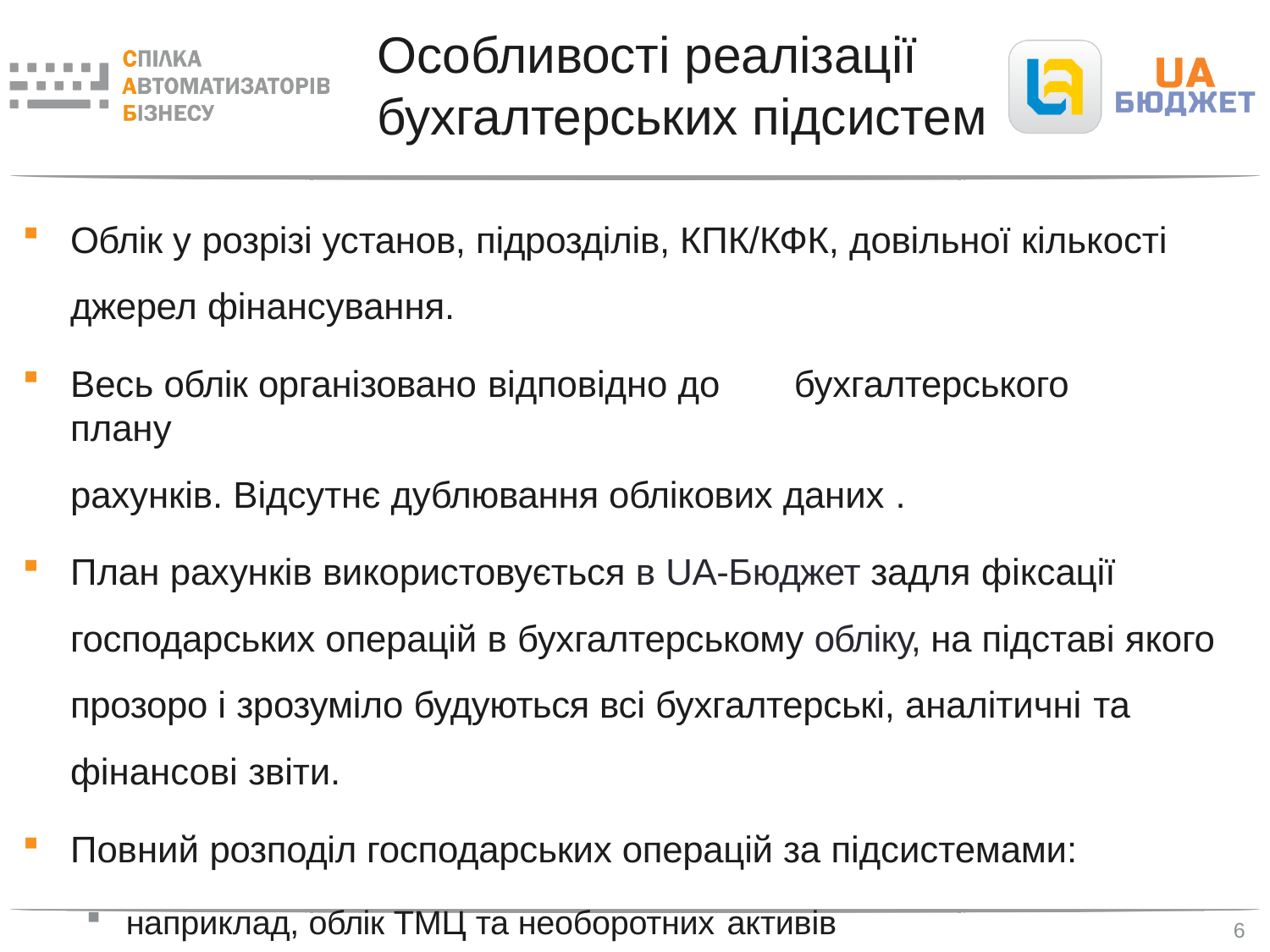

# Особливості реалізації  бухгалтерських підсистем

Облік у розрізі установ, підрозділів, КПК/КФК, довільної кількості  джерел фінансування.
Весь облік організовано відповідно до	бухгалтерського плану
рахунків. Відсутнє дублювання облікових даних .
План рахунків використовується в UA-Бюджет задля фіксації  господарських операцій в бухгалтерському обліку, на підставі якого  прозоро і зрозуміло будуються всі бухгалтерські, аналітичні та
фінансові звіти.
Повний розподіл господарських операцій за підсистемами:
наприклад, облік ТМЦ та необоротних активів
6